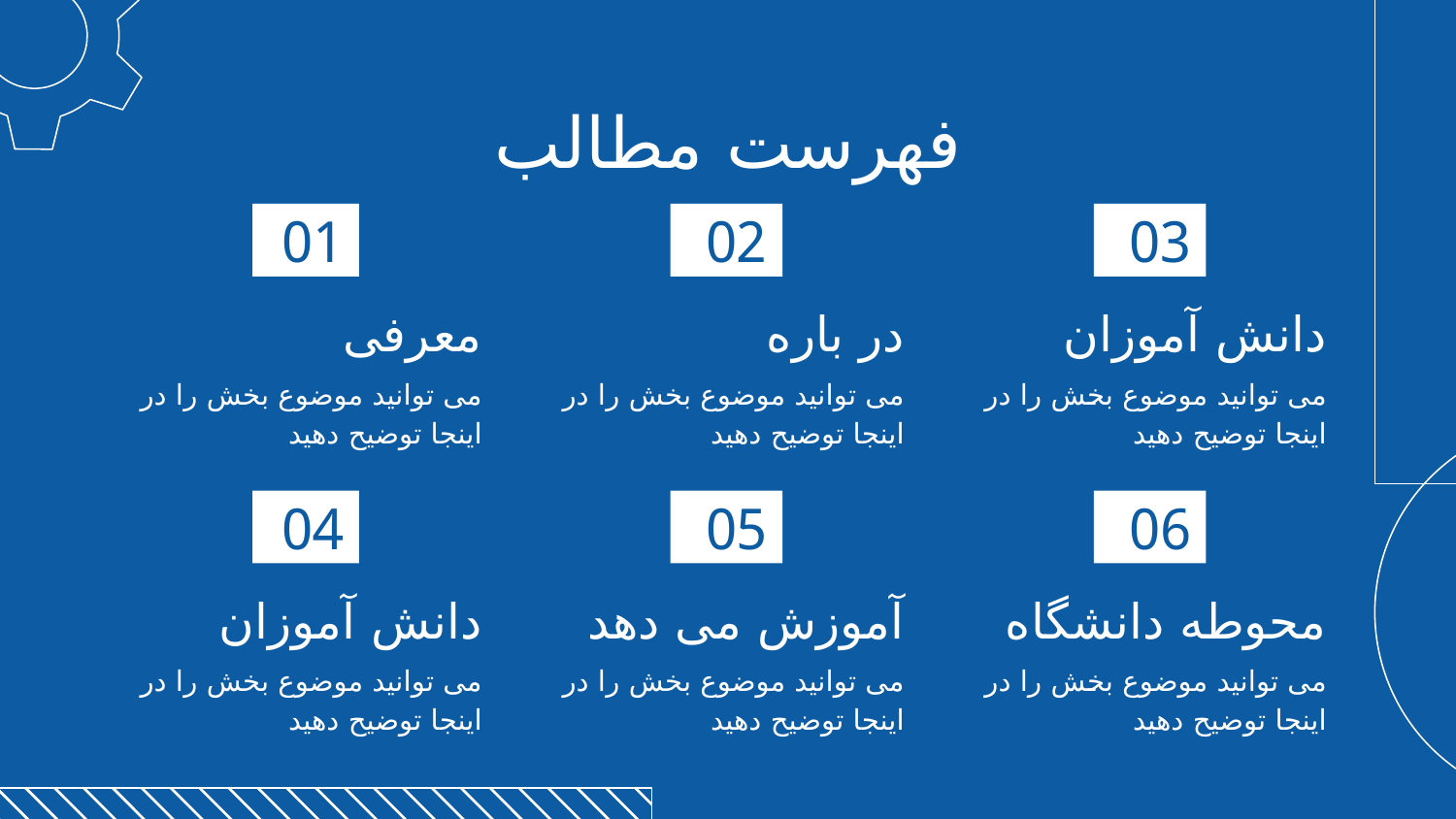

# فهرست مطالب
02
03
01
در باره
دانش آموزان
معرفی
می توانید موضوع بخش را در اینجا توضیح دهید
می توانید موضوع بخش را در اینجا توضیح دهید
می توانید موضوع بخش را در اینجا توضیح دهید
05
06
04
آموزش می دهد
محوطه دانشگاه
دانش آموزان
می توانید موضوع بخش را در اینجا توضیح دهید
می توانید موضوع بخش را در اینجا توضیح دهید
می توانید موضوع بخش را در اینجا توضیح دهید